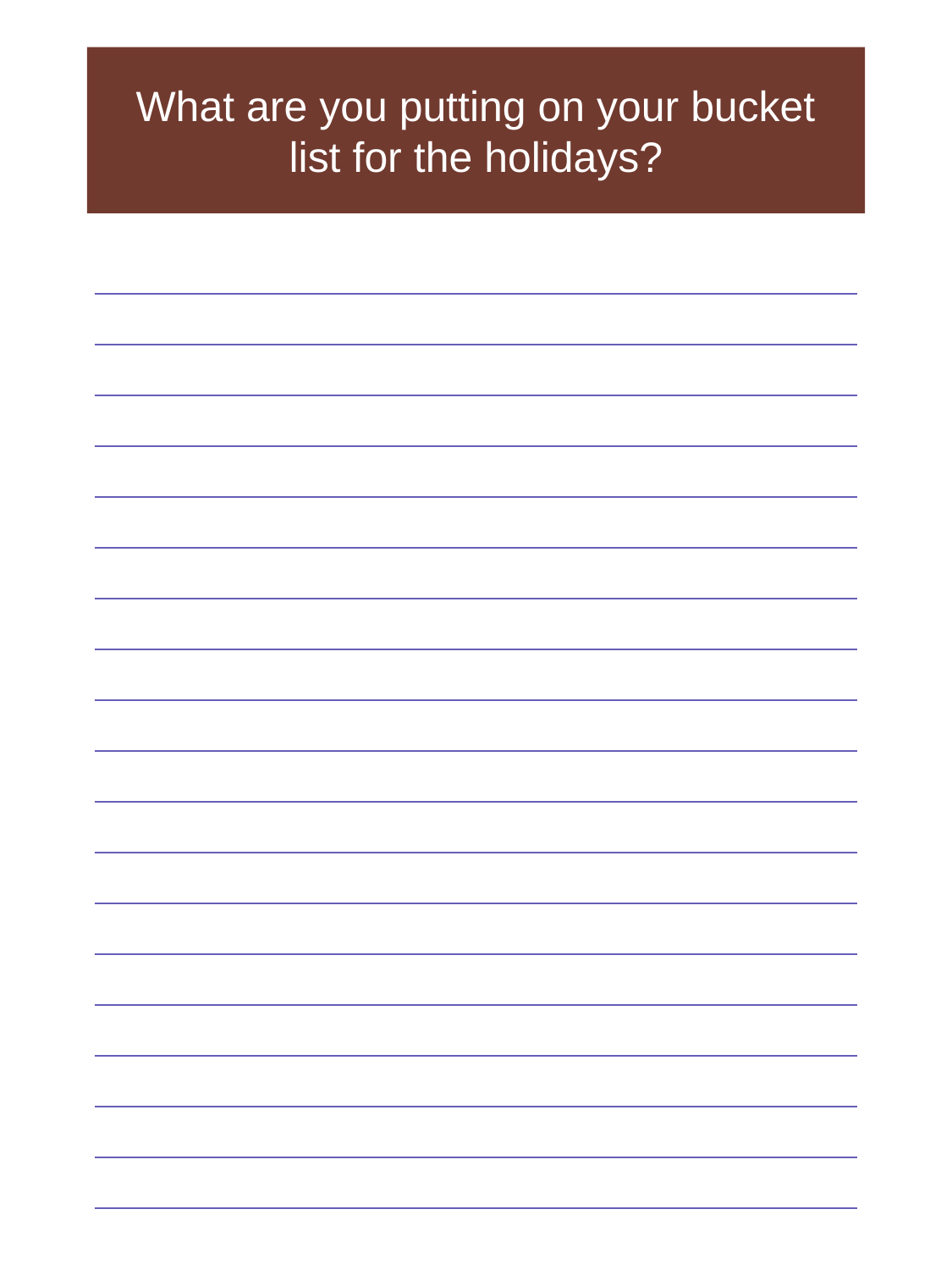

What are you putting on your bucket list for the holidays?
|  |
| --- |
|  |
|  |
|  |
|  |
|  |
|  |
|  |
|  |
|  |
|  |
|  |
|  |
|  |
|  |
|  |
|  |
|  |